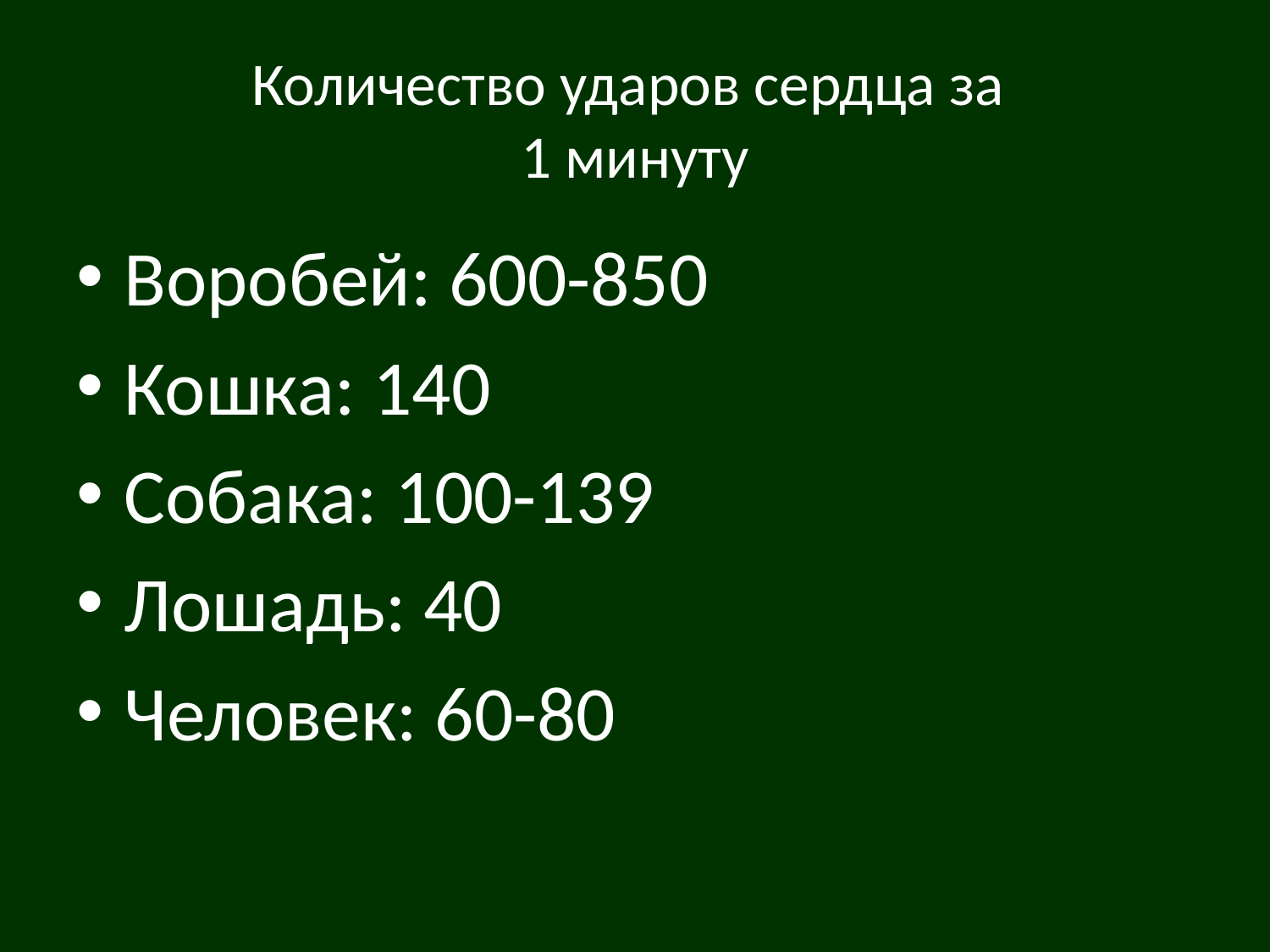

# Количество ударов сердца за 1 минуту
Воробей: 600-850
Кошка: 140
Собака: 100-139
Лошадь: 40
Человек: 60-80